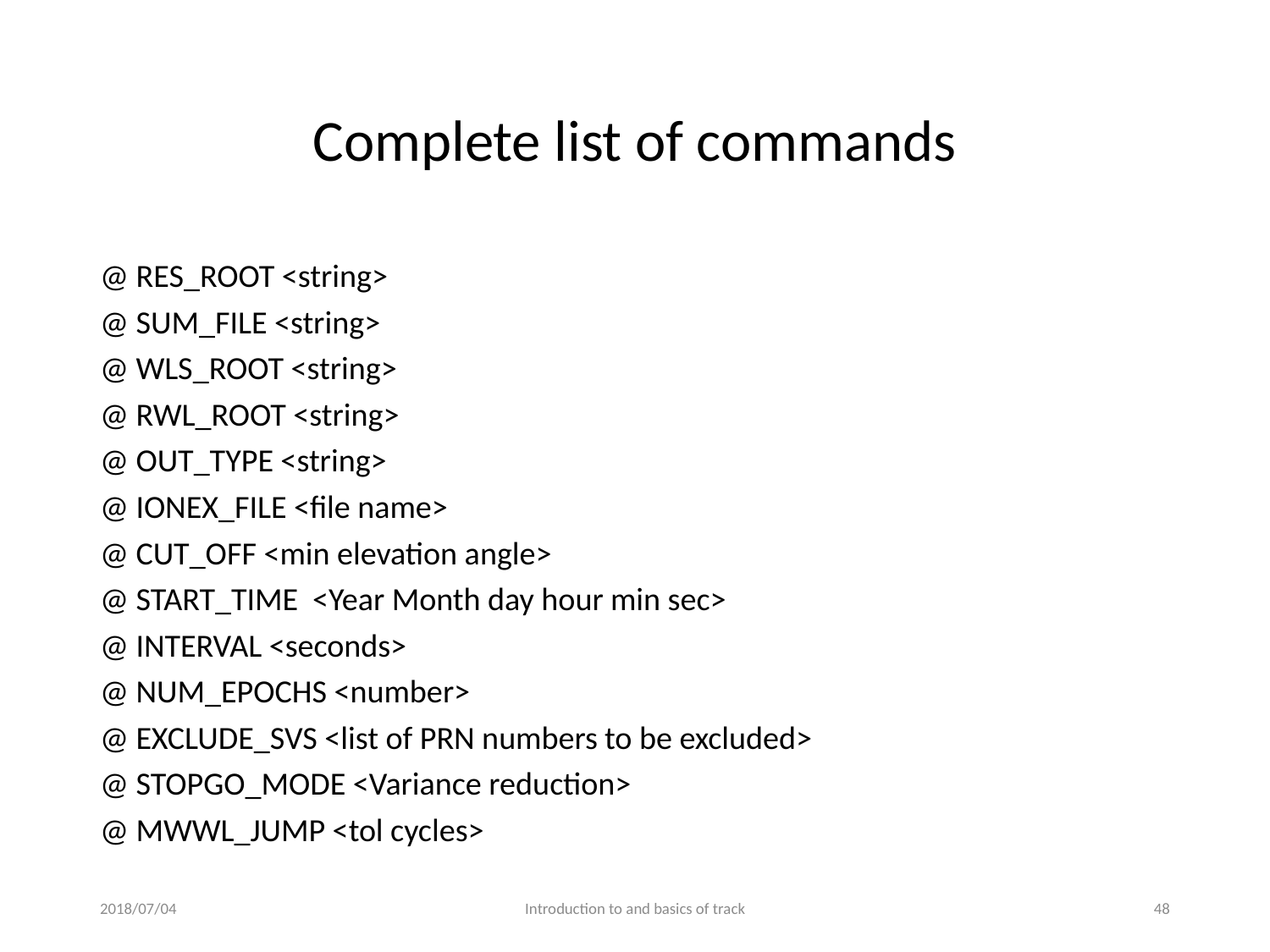

# Complete list of commands
@ RES_ROOT <string>
@ SUM_FILE <string>
@ WLS_ROOT <string>
@ RWL_ROOT <string>
@ OUT_TYPE <string>
@ IONEX_FILE <file name>
@ CUT_OFF <min elevation angle>
@ START_TIME  <Year Month day hour min sec>
@ INTERVAL <seconds>
@ NUM_EPOCHS <number>
@ EXCLUDE_SVS <list of PRN numbers to be excluded>
@ STOPGO_MODE <Variance reduction>
@ MWWL_JUMP <tol cycles>

2018/07/04
Introduction to and basics of track
48